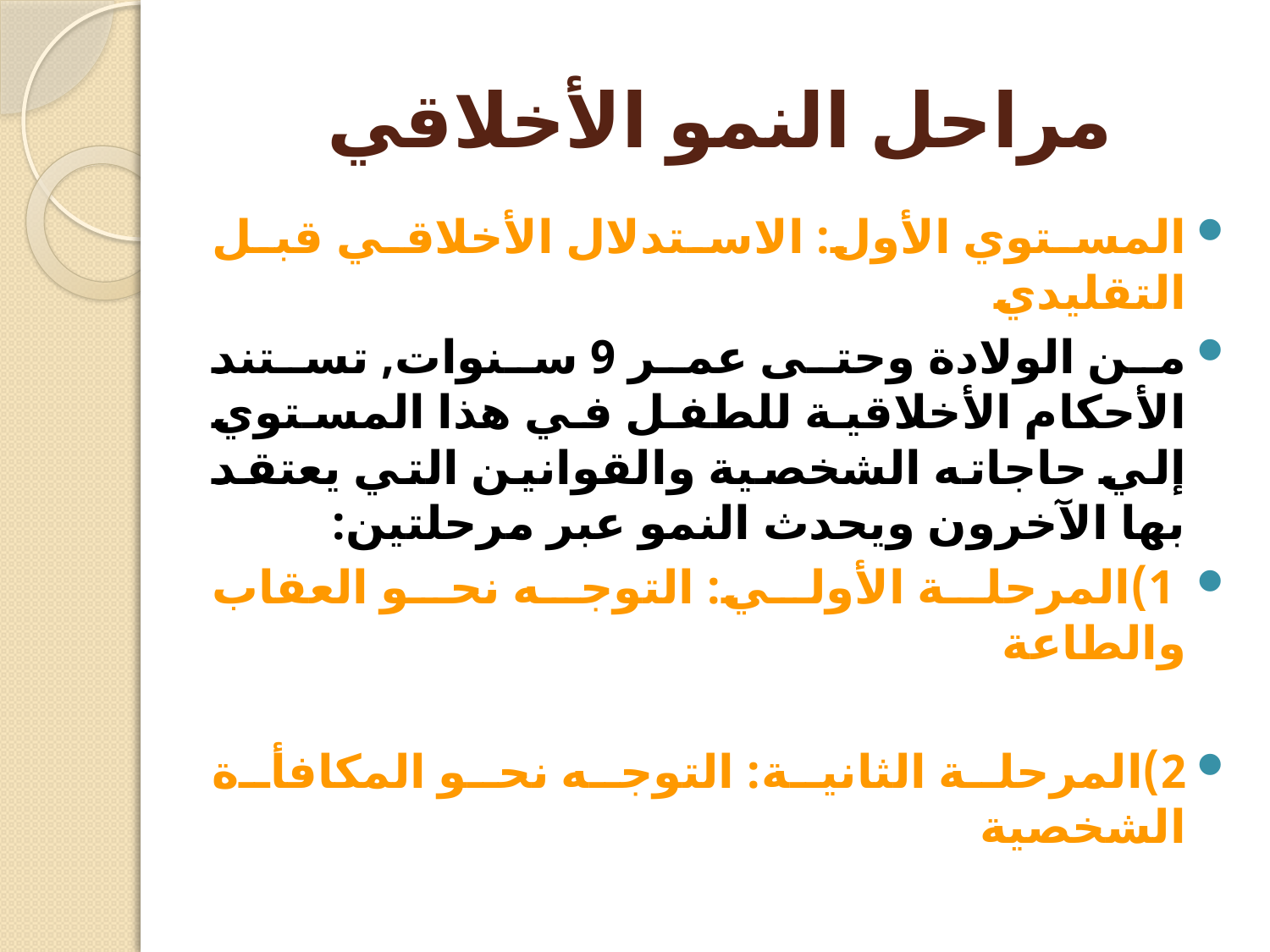

# مراحل النمو الأخلاقي
المستوي الأول: الاستدلال الأخلاقي قبل التقليدي
من الولادة وحتى عمر 9 سنوات, تستند الأحكام الأخلاقية للطفل في هذا المستوي إلي حاجاته الشخصية والقوانين التي يعتقد بها الآخرون ويحدث النمو عبر مرحلتين:
 1)المرحلة الأولي: التوجه نحو العقاب والطاعة

2)المرحلة الثانية: التوجه نحو المكافأة الشخصية